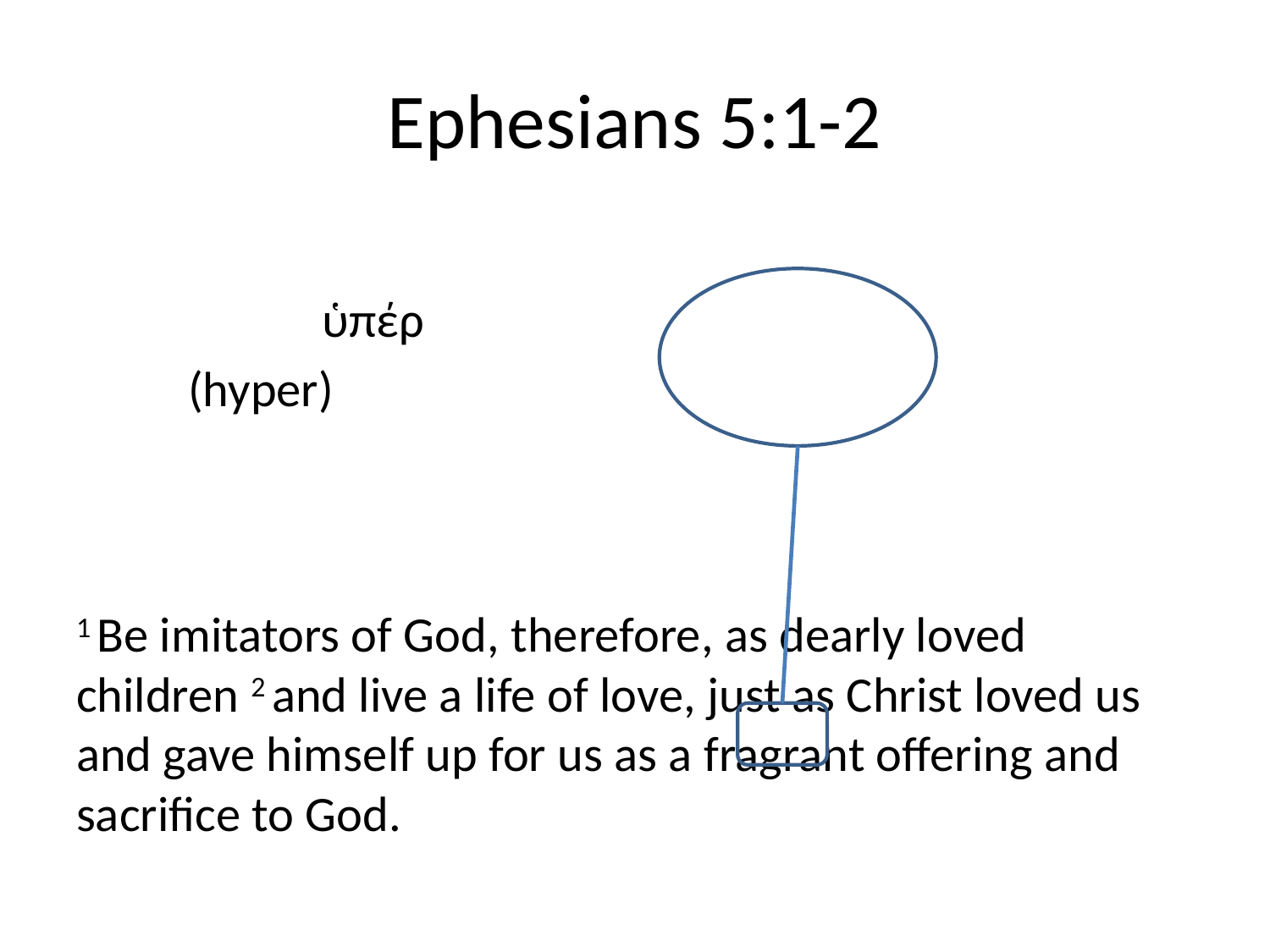

# Ephesians 5:1-2

	 				  ὑπέρ
					(hyper)

1 Be imitators of God, therefore, as dearly loved children 2 and live a life of love, just as Christ loved us and gave himself up for us as a fragrant offering and sacrifice to God.